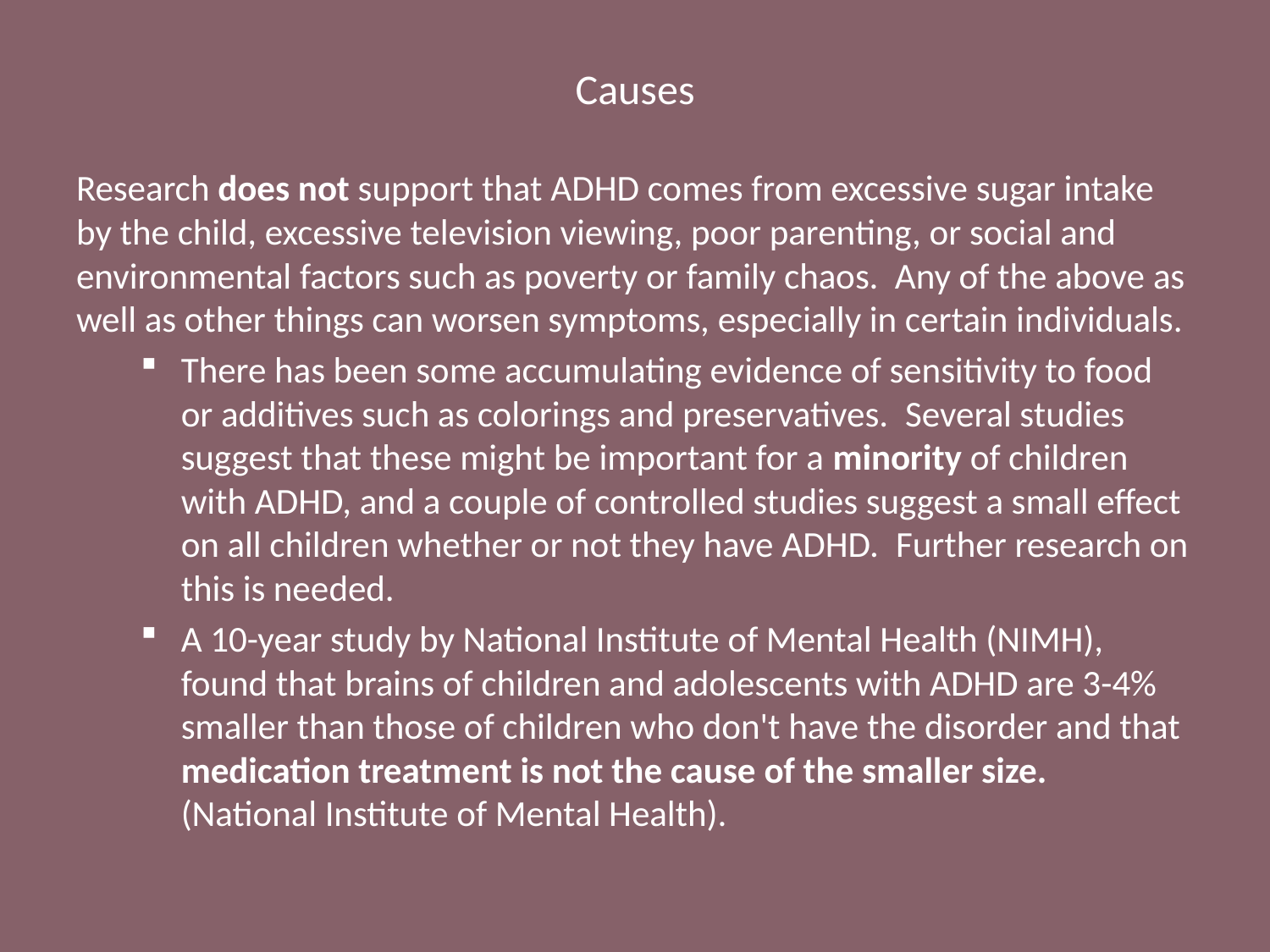

# Causes
Research does not support that ADHD comes from excessive sugar intake by the child, excessive television viewing, poor parenting, or social and environmental factors such as poverty or family chaos.  Any of the above as well as other things can worsen symptoms, especially in certain individuals.
There has been some accumulating evidence of sensitivity to food or additives such as colorings and preservatives.  Several studies suggest that these might be important for a minority of children with ADHD, and a couple of controlled studies suggest a small effect on all children whether or not they have ADHD.  Further research on this is needed.
A 10-year study by National Institute of Mental Health (NIMH), found that brains of children and adolescents with ADHD are 3-4% smaller than those of children who don't have the disorder and that medication treatment is not the cause of the smaller size.  (National Institute of Mental Health).